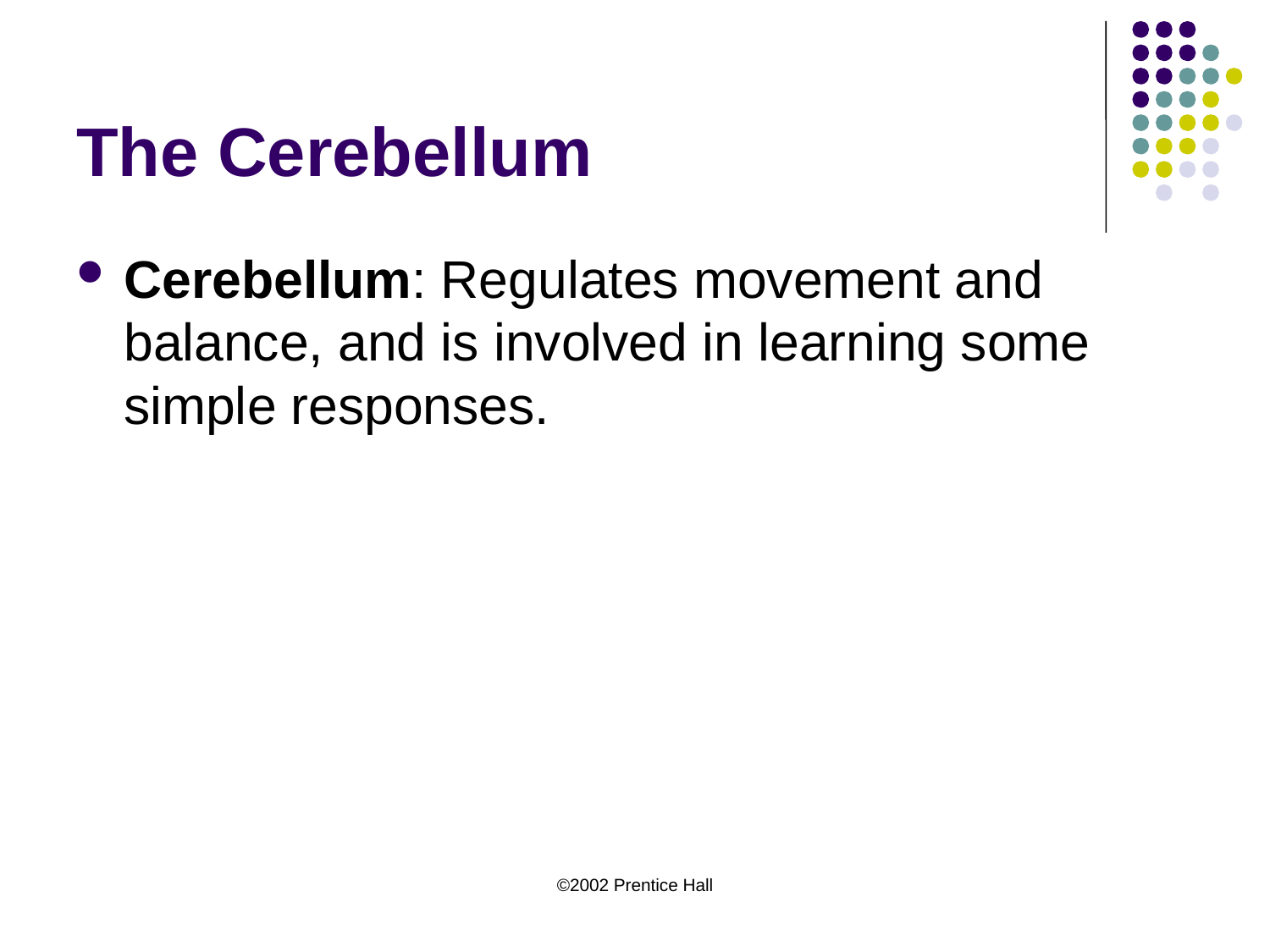

# The Cerebellum
Cerebellum: Regulates movement and balance, and is involved in learning some simple responses.

©2002 Prentice Hall